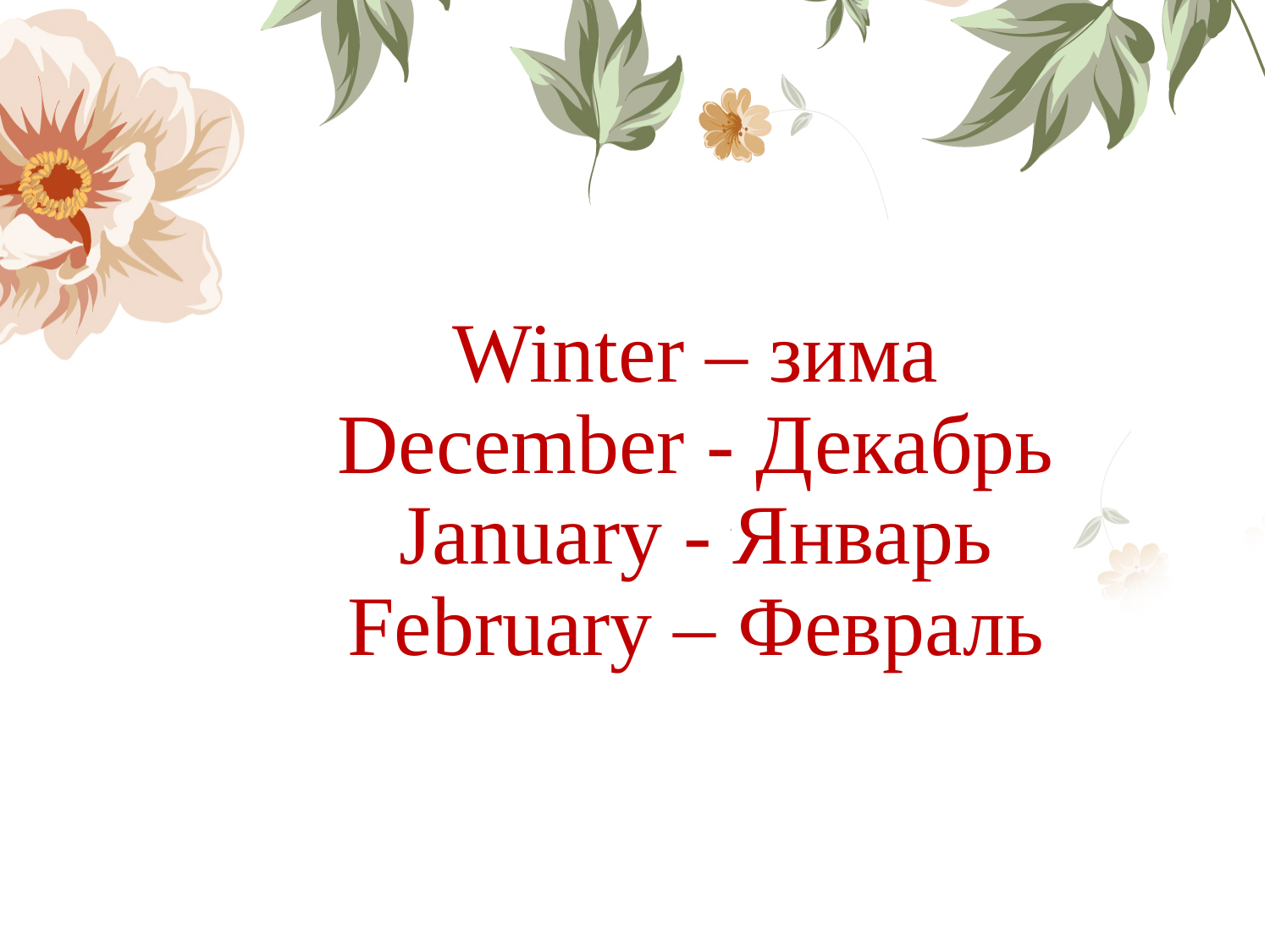

# Winter – зима December - Декабрь January - Январь February – Февраль